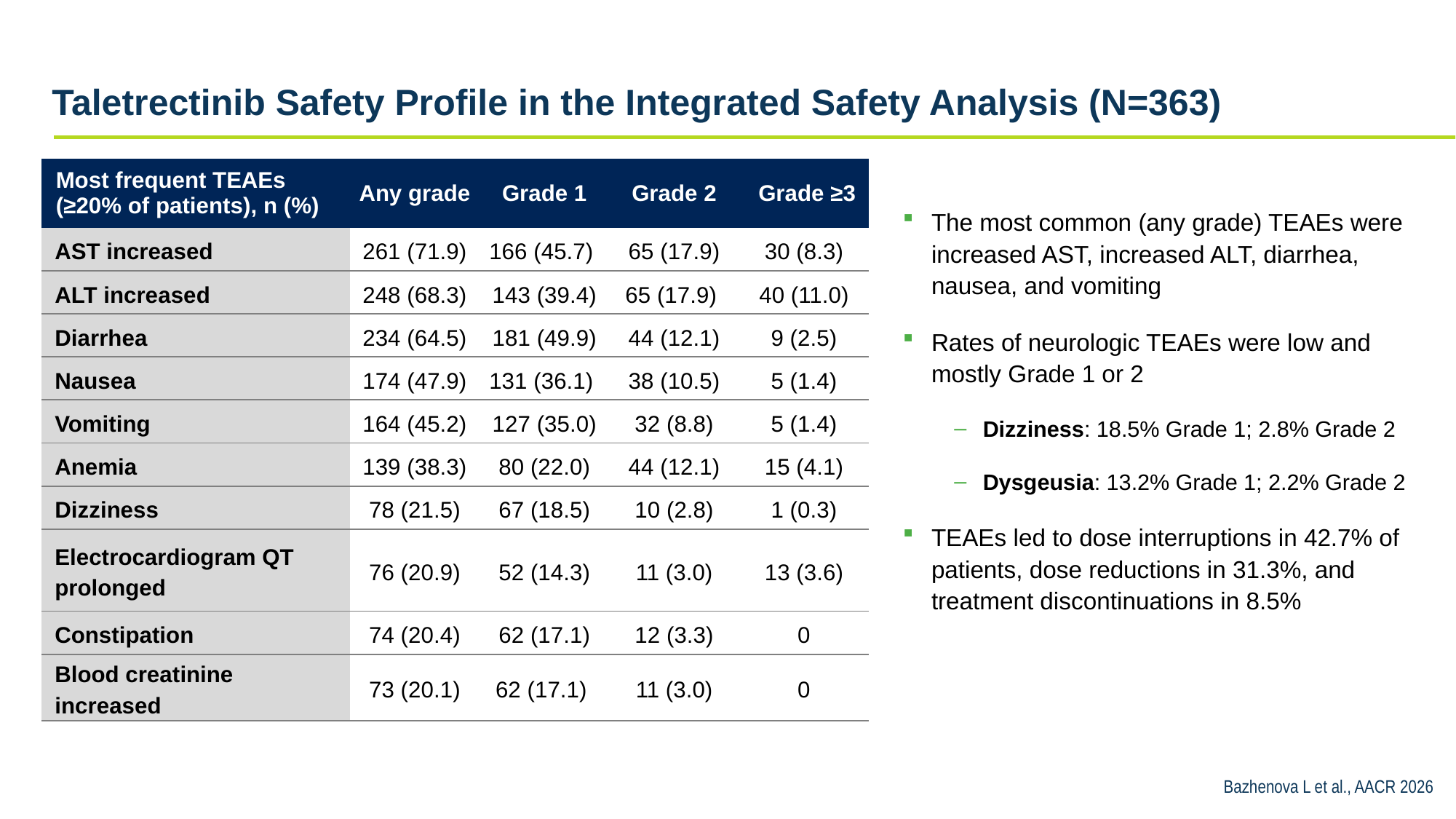

Taletrectinib Safety Profile in the Integrated Safety Analysis (N=363)
| Most frequent TEAEs (≥20% of patients), n (%) | Any grade | Grade 1 | Grade 2 | Grade ≥3 |
| --- | --- | --- | --- | --- |
| AST increased | 261 (71.9) | 166 (45.7) | 65 (17.9) | 30 (8.3) |
| ALT increased | 248 (68.3) | 143 (39.4) | 65 (17.9) | 40 (11.0) |
| Diarrhea | 234 (64.5) | 181 (49.9) | 44 (12.1) | 9 (2.5) |
| Nausea | 174 (47.9) | 131 (36.1) | 38 (10.5) | 5 (1.4) |
| Vomiting | 164 (45.2) | 127 (35.0) | 32 (8.8) | 5 (1.4) |
| Anemia | 139 (38.3) | 80 (22.0) | 44 (12.1) | 15 (4.1) |
| Dizziness | 78 (21.5) | 67 (18.5) | 10 (2.8) | 1 (0.3) |
| Electrocardiogram QT prolonged | 76 (20.9) | 52 (14.3) | 11 (3.0) | 13 (3.6) |
| Constipation | 74 (20.4) | 62 (17.1) | 12 (3.3) | 0 |
| Blood creatinine increased | 73 (20.1) | 62 (17.1) | 11 (3.0) | 0 |
The most common (any grade) TEAEs were increased AST, increased ALT, diarrhea, nausea, and vomiting
Rates of neurologic TEAEs were low and mostly Grade 1 or 2
Dizziness: 18.5% Grade 1; 2.8% Grade 2
Dysgeusia: 13.2% Grade 1; 2.2% Grade 2
TEAEs led to dose interruptions in 42.7% of patients, dose reductions in 31.3%, and treatment discontinuations in 8.5%
Bazhenova L et al., AACR 2026